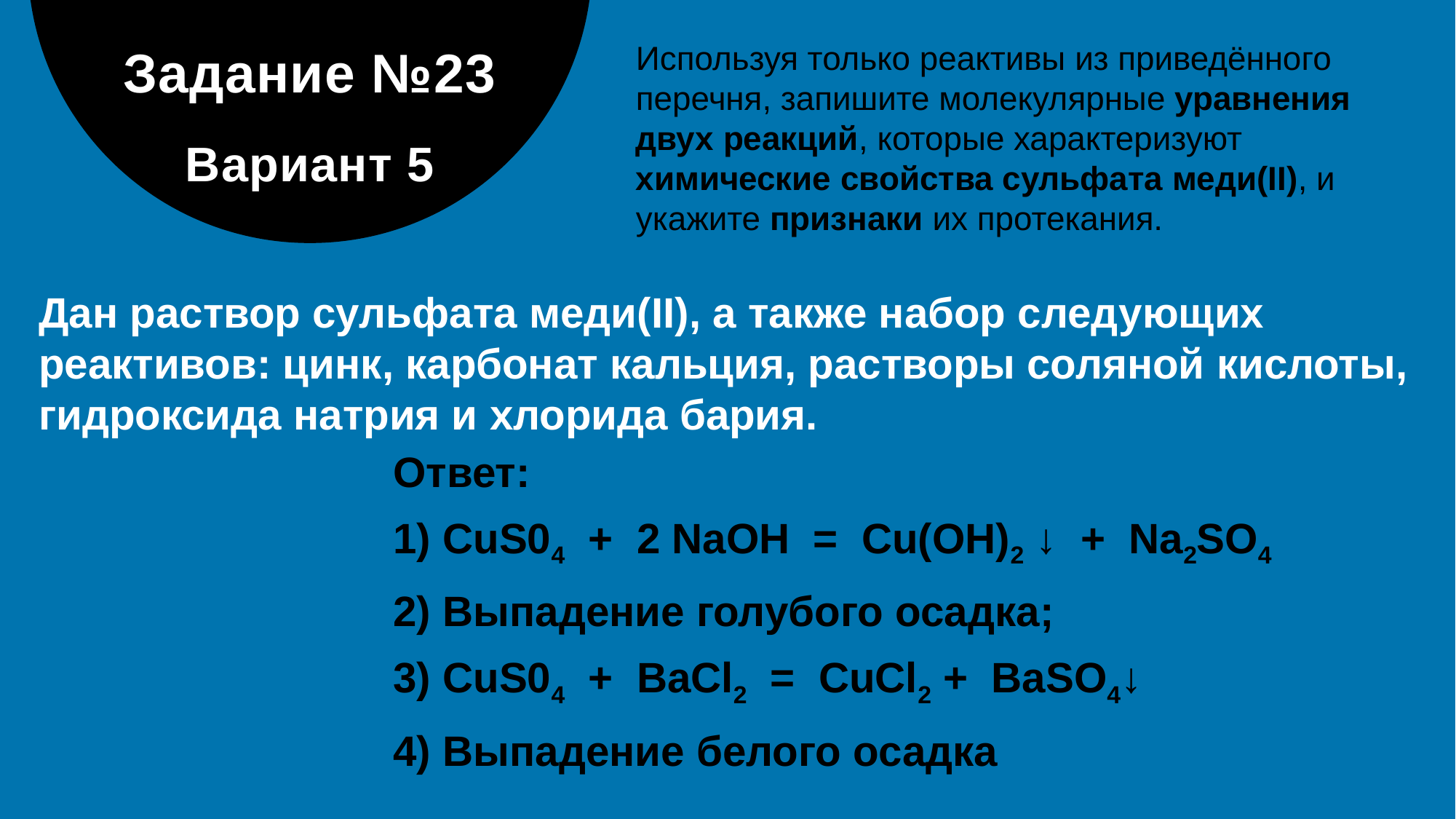

# Задание №23 Вариант 5
Используя только реактивы из приведённого  перечня, запишите молекулярные уравнения двух реакций, которые характеризуют химические свойства сульфата меди(II), и укажите признаки их протекания.
Дан раствор сульфата меди(II), а также набор следующих реактивов: цинк, карбонат кальция, растворы соляной кислоты, гидроксида натрия и хлорида бария.
Ответ:
1) CuS04  +  2 NaOH  =  Cu(OH)2 ↓  +  Na2SO4
2) Выпадение голубого осадка;
3) CuS04  +  BaCl2  =  CuCl2 +  BaSO4↓
4) Выпадение белого осадка